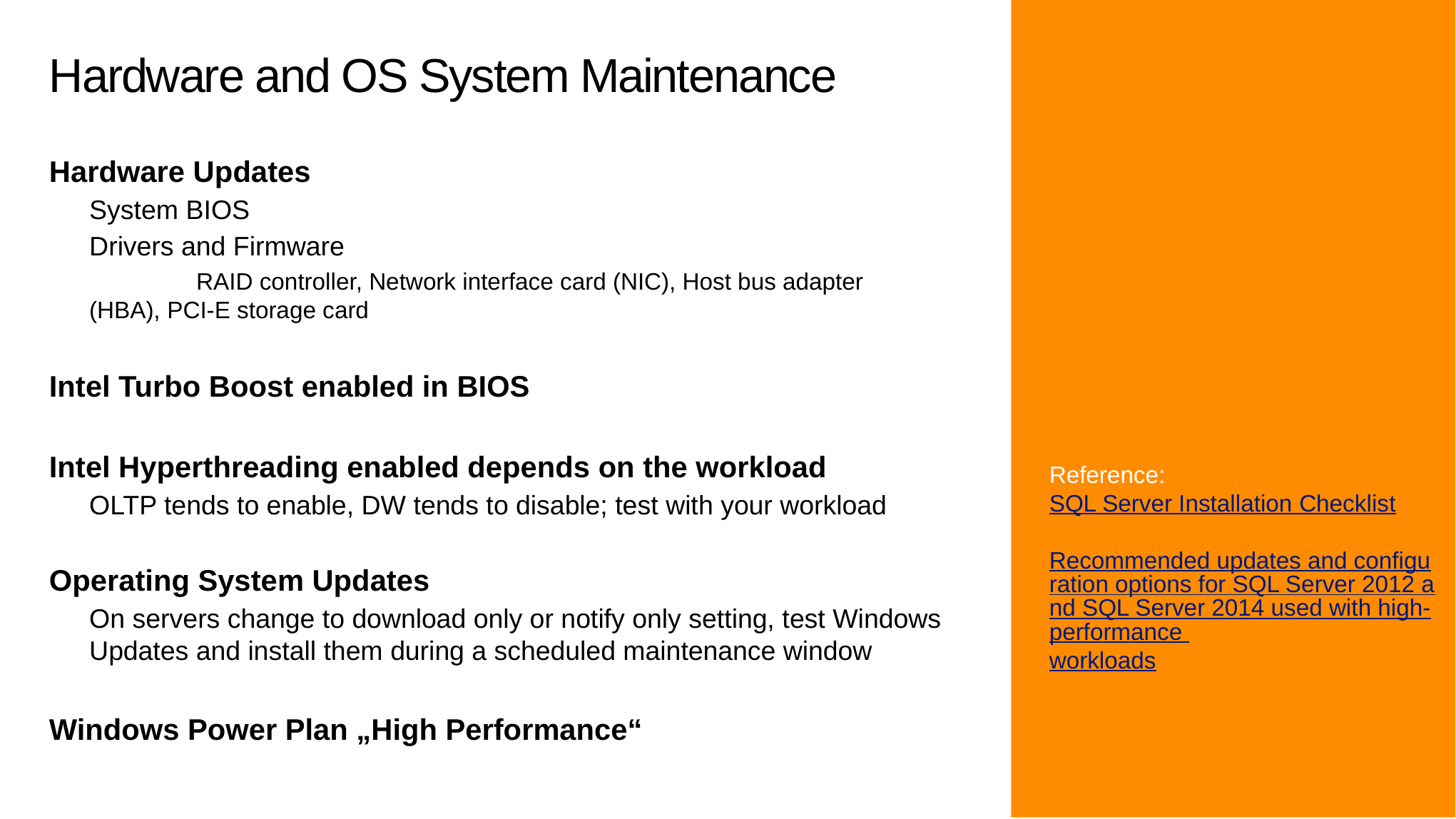

# Hardware and OS System Maintenance
Hardware Updates
System BIOS
Drivers and Firmware
	RAID controller, Network interface card (NIC), Host bus adapter 	(HBA), PCI-E storage card

Intel Turbo Boost enabled in BIOS

Intel Hyperthreading enabled depends on the workload
OLTP tends to enable, DW tends to disable; test with your workload

Operating System Updates
On servers change to download only or notify only setting, test Windows Updates and install them during a scheduled maintenance window

Windows Power Plan „High Performance“
Reference:
SQL Server Installation Checklist

Recommended updates and configuration options for SQL Server 2012 and SQL Server 2014 used with high-performance workloads